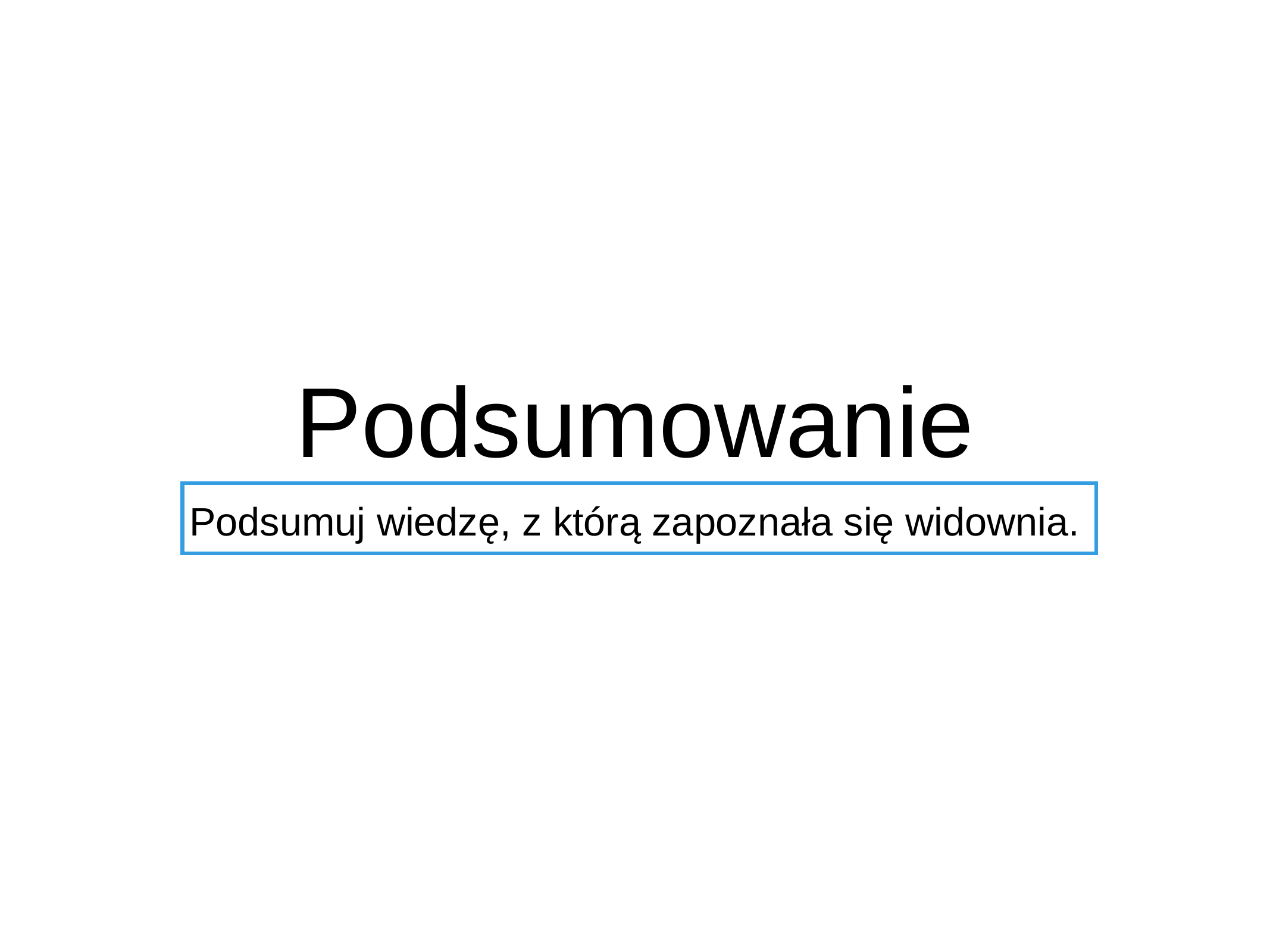

# Podsumowanie

Podsumuj wiedzę, z którą zapoznała się widownia.